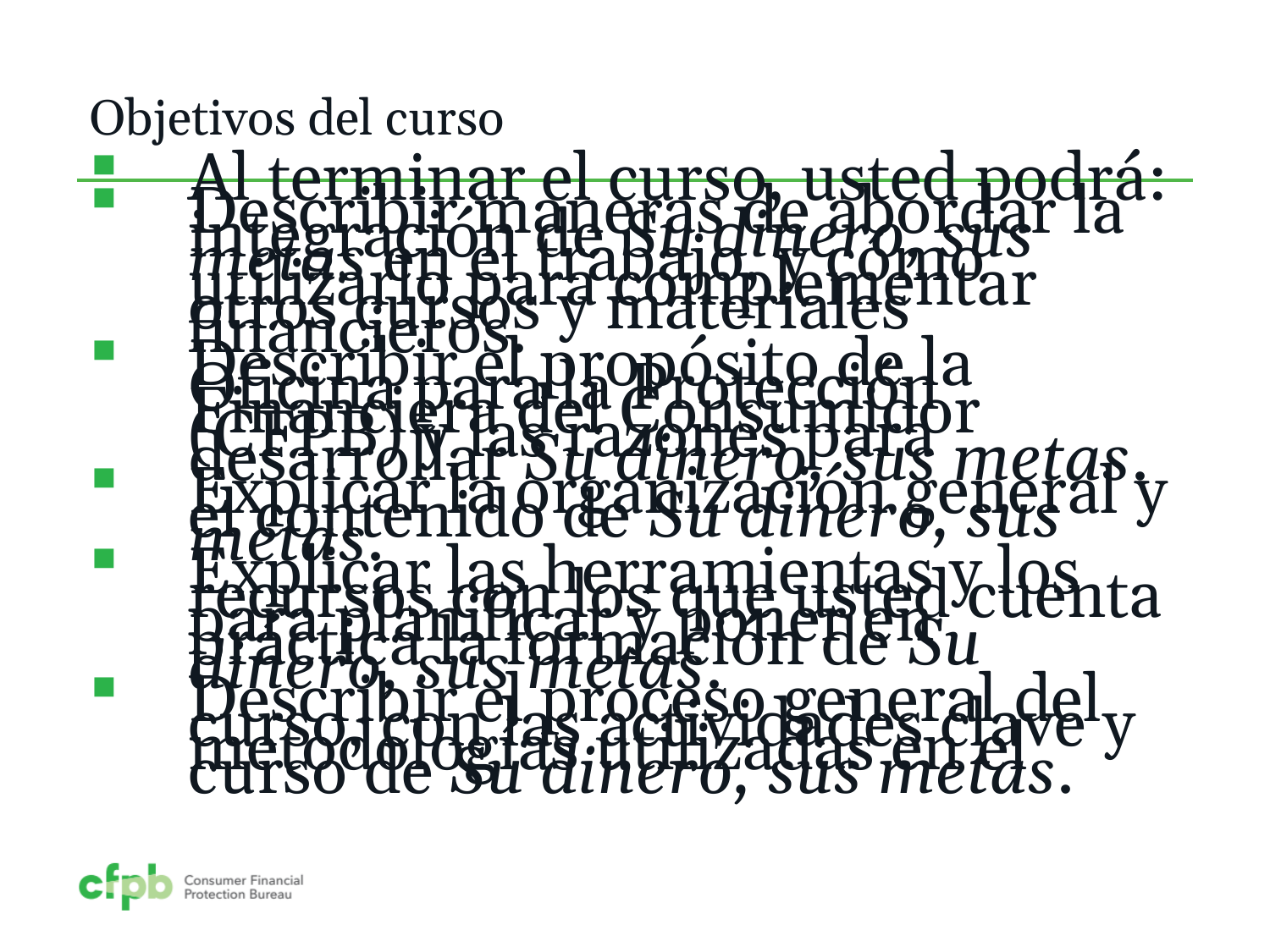

# Objetivos del curso
Al terminar el curso, usted podrá:
Describir maneras de abordar la integración de Su dinero, sus metas en el trabajo, y cómo utilizarlo para complementar otros cursos y materiales financieros.
Describir el propósito de la Oficina para la Protección Financiera del Consumidor (CFPB) y las razones para desarrollar Su dinero, sus metas.
Explicar la organización general y el contenido de Su dinero, sus metas.
Explicar las herramientas y los recursos con los que usted cuenta para planificar y poner en práctica la formación de Su dinero, sus metas.
Describir el proceso general del curso, con las actividades clave y metodologías utilizadas en el curso de Su dinero, sus metas.